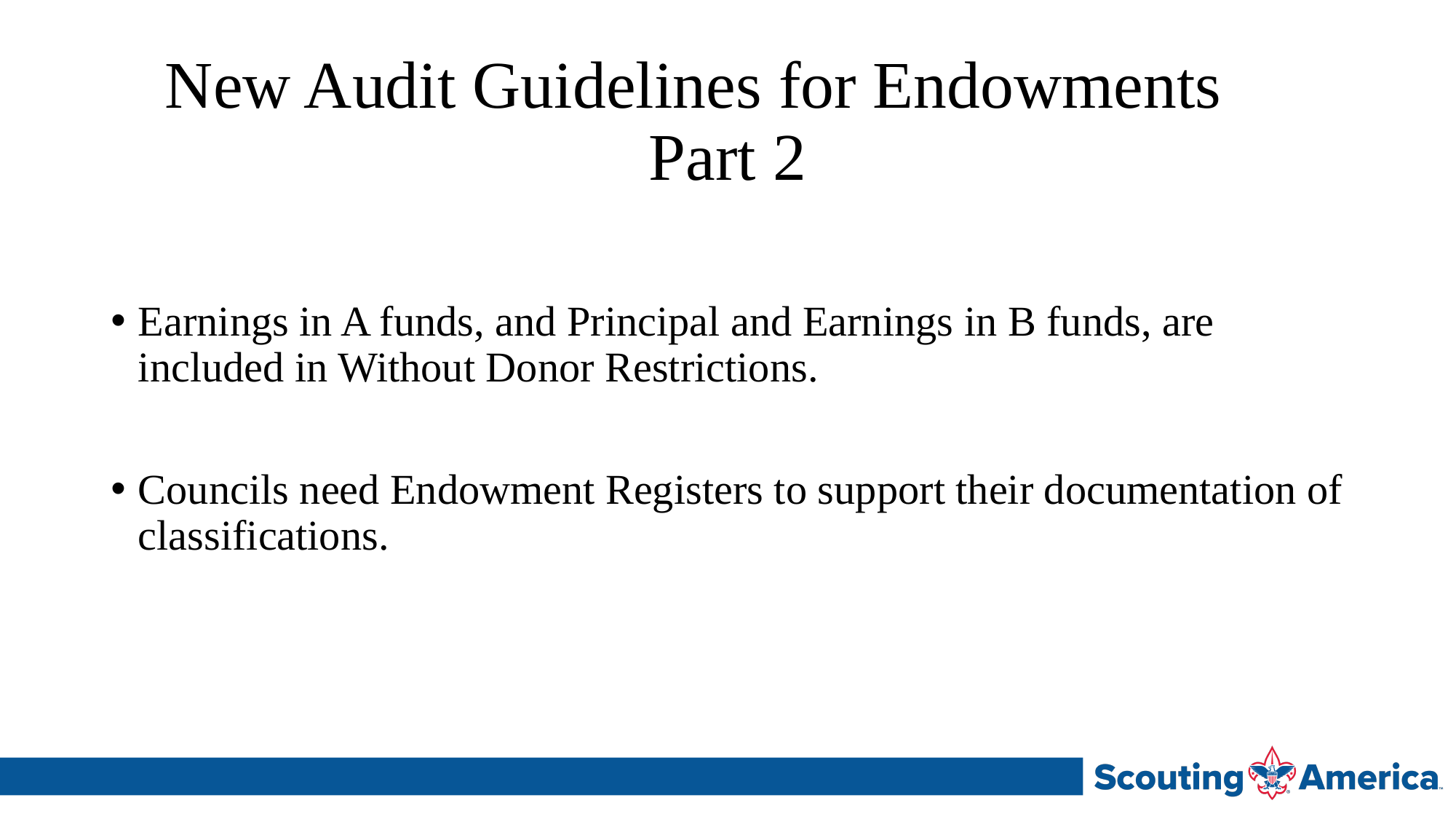

# New Audit Guidelines for Endowments     Part 2
Earnings in A funds, and Principal and Earnings in B funds, are included in Without Donor Restrictions.

Councils need Endowment Registers to support their documentation of classifications.